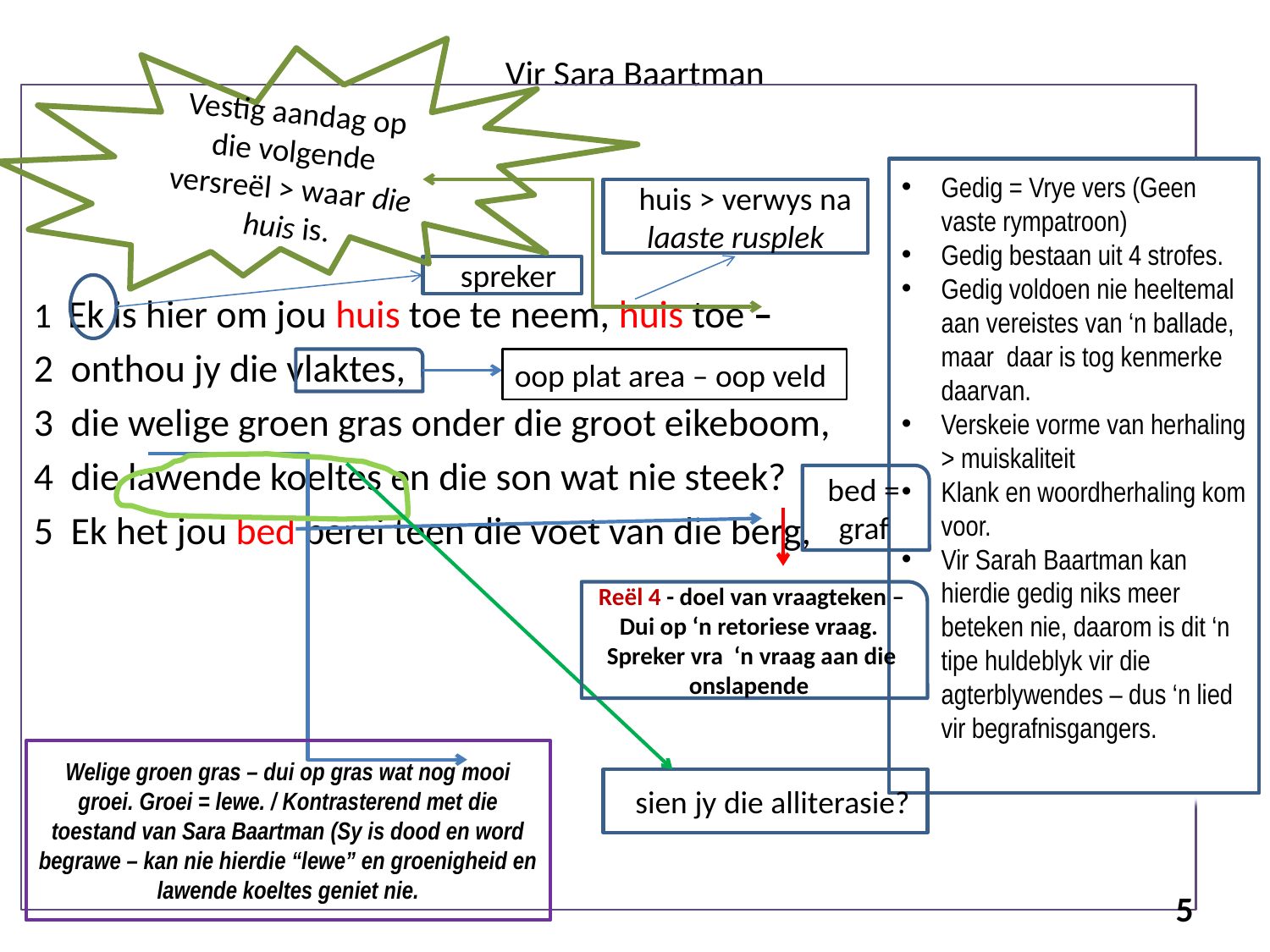

Vestig aandag op die volgende versreël > waar die huis is.
# Vir Sara Baartman

1  Ek is hier om jou huis toe te neem, huis toe –
2  onthou jy die vlaktes,
3  die welige groen gras onder die groot eikeboom,
4  die lawende koeltes en die son wat nie steek?
5  Ek het jou bed berei teen die voet van die berg,

Gedig = Vrye vers (Geen vaste rympatroon)
Gedig bestaan uit 4 strofes.
Gedig voldoen nie heeltemal aan vereistes van ‘n ballade, maar  daar is tog kenmerke daarvan.
Verskeie vorme van herhaling > muiskaliteit
Klank en woordherhaling kom voor.
Vir Sarah Baartman kan hierdie gedig niks meer beteken nie, daarom is dit ‘n tipe huldeblyk vir die agterblywendes – dus ‘n lied vir begrafnisgangers.

Hhuis > verwys na laaste rusplek
sspreker

oop plat area – oop veld

bed = graf
Reël 4 - doel van vraagteken – Dui op ‘n retoriese vraag.  Spreker vra  ‘n vraag aan die onslapende
Welige groen gras – dui op gras wat nog mooi groei. Groei = lewe. / Kontrasterend met die toestand van Sara Baartman (Sy is dood en word begrawe – kan nie hierdie “lewe” en groenigheid en lawende koeltes geniet nie.
Ssien jy die alliterasie?
5